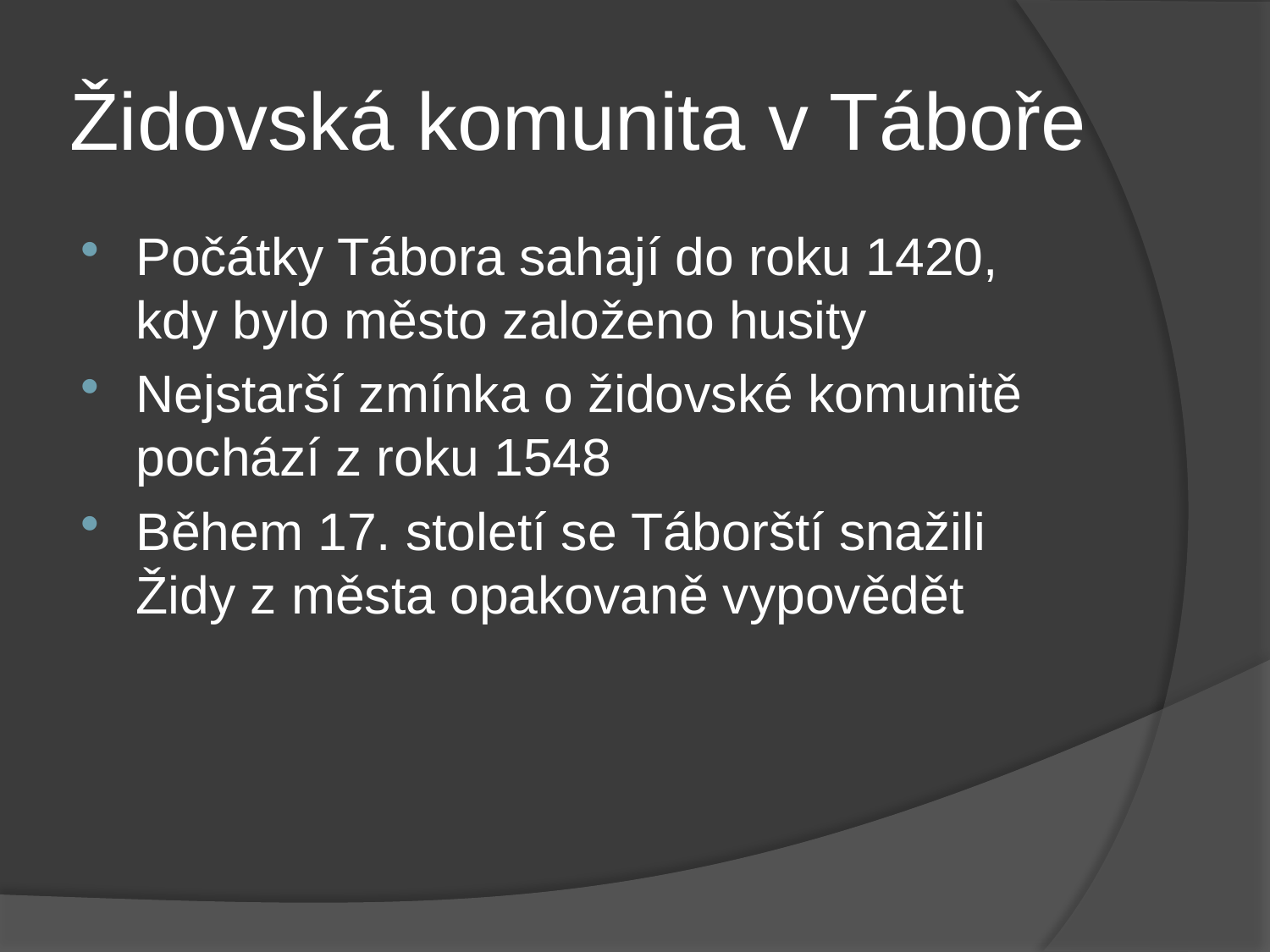

# Židovská komunita v Táboře
Počátky Tábora sahají do roku 1420, kdy bylo město založeno husity
Nejstarší zmínka o židovské komunitě pochází z roku 1548
Během 17. století se Táborští snažili Židy z města opakovaně vypovědět